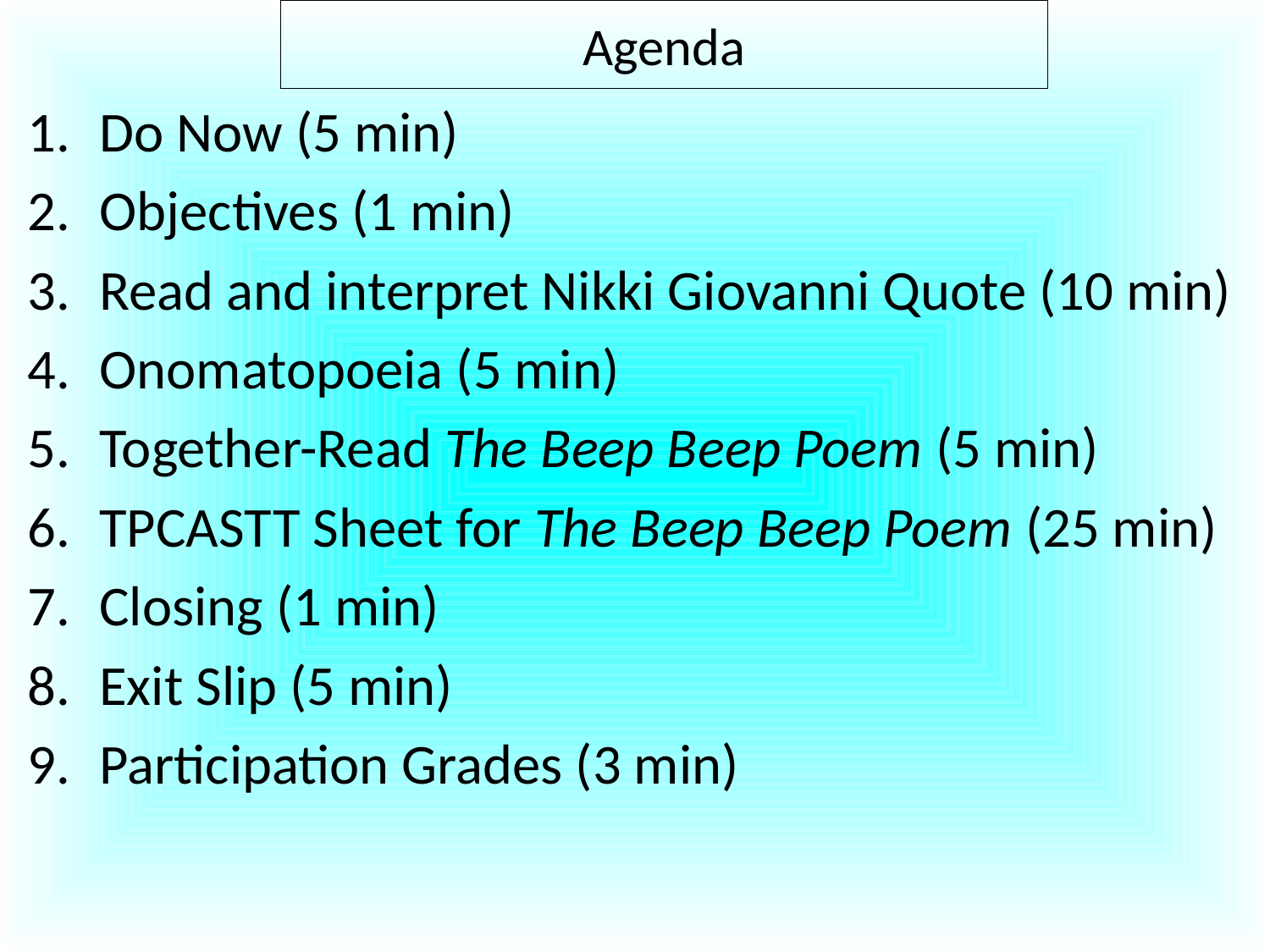

Agenda
Do Now (5 min)
Objectives (1 min)
Read and interpret Nikki Giovanni Quote (10 min)
Onomatopoeia (5 min)
Together-Read The Beep Beep Poem (5 min)
TPCASTT Sheet for The Beep Beep Poem (25 min)
Closing (1 min)
Exit Slip (5 min)
Participation Grades (3 min)